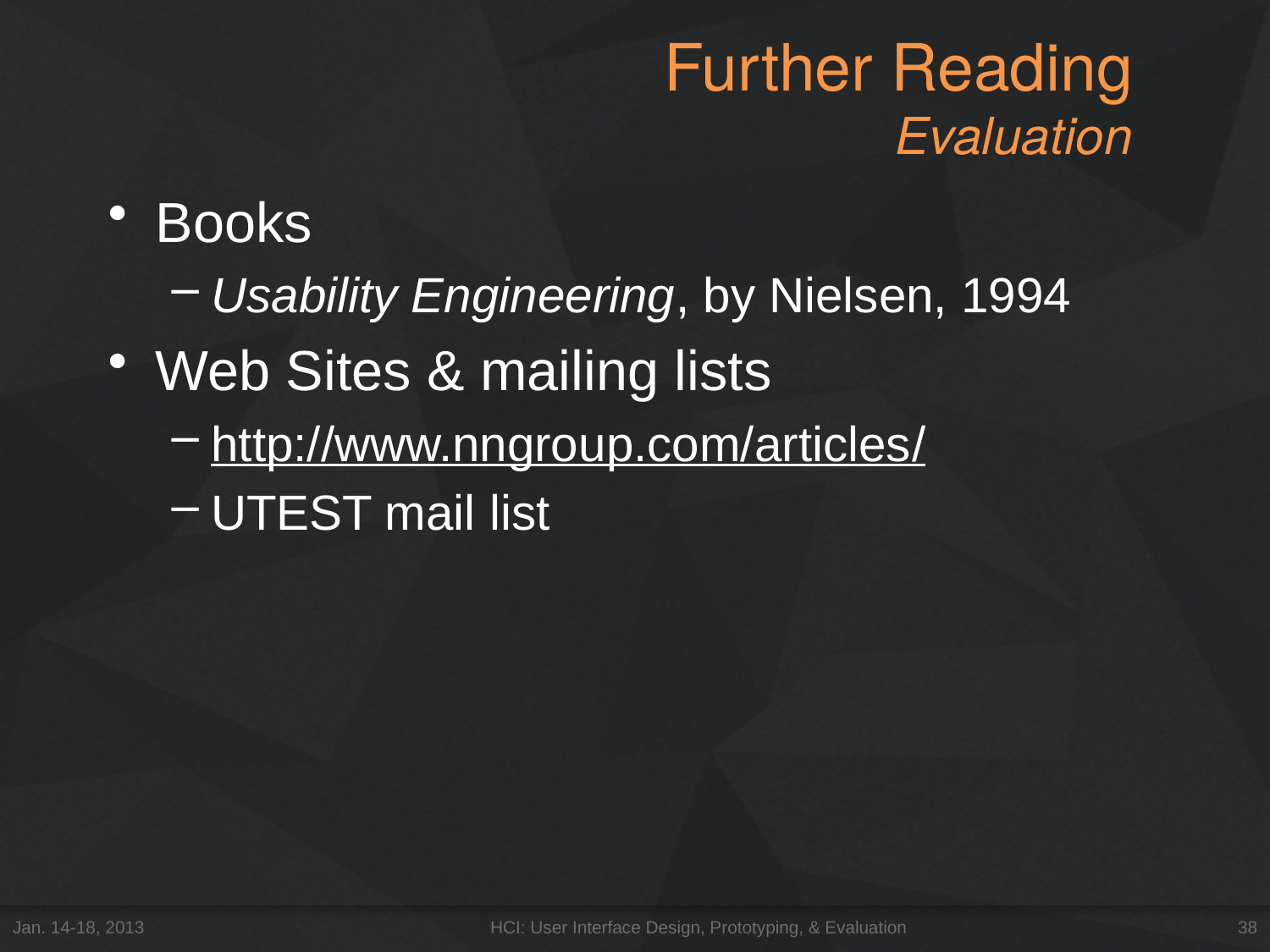

# Further Reading Evaluation
Books
Usability Engineering, by Nielsen, 1994
Web Sites & mailing lists
http://www.nngroup.com/articles/
UTEST mail list
Jan. 14-18, 2013
HCI: User Interface Design, Prototyping, & Evaluation
38